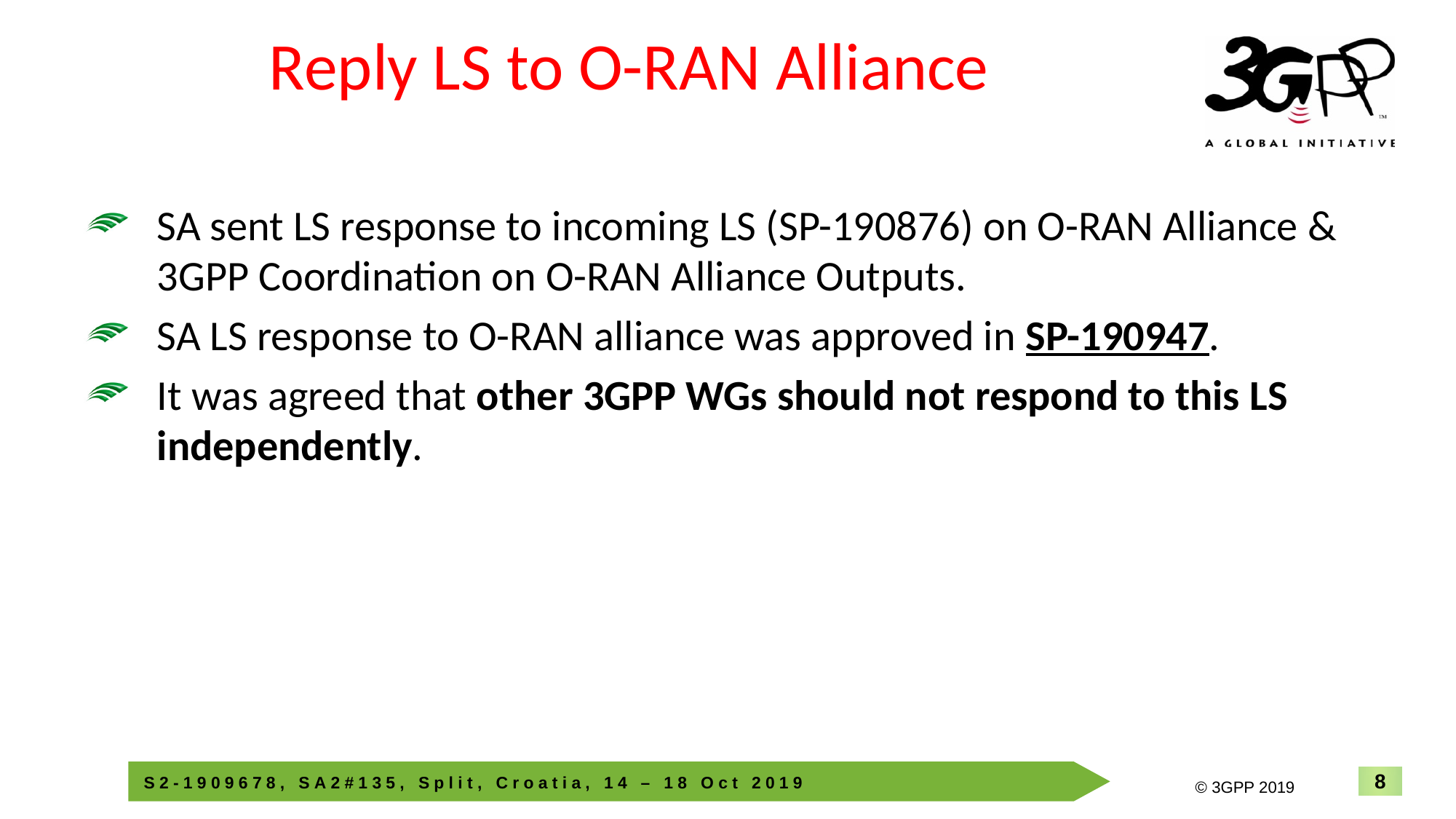

8
INTEL CONFIDENTIAL
# Reply LS to O-RAN Alliance
SA sent LS response to incoming LS (SP-190876) on O-RAN Alliance & 3GPP Coordination on O-RAN Alliance Outputs.
SA LS response to O-RAN alliance was approved in SP-190947.
It was agreed that other 3GPP WGs should not respond to this LS independently.